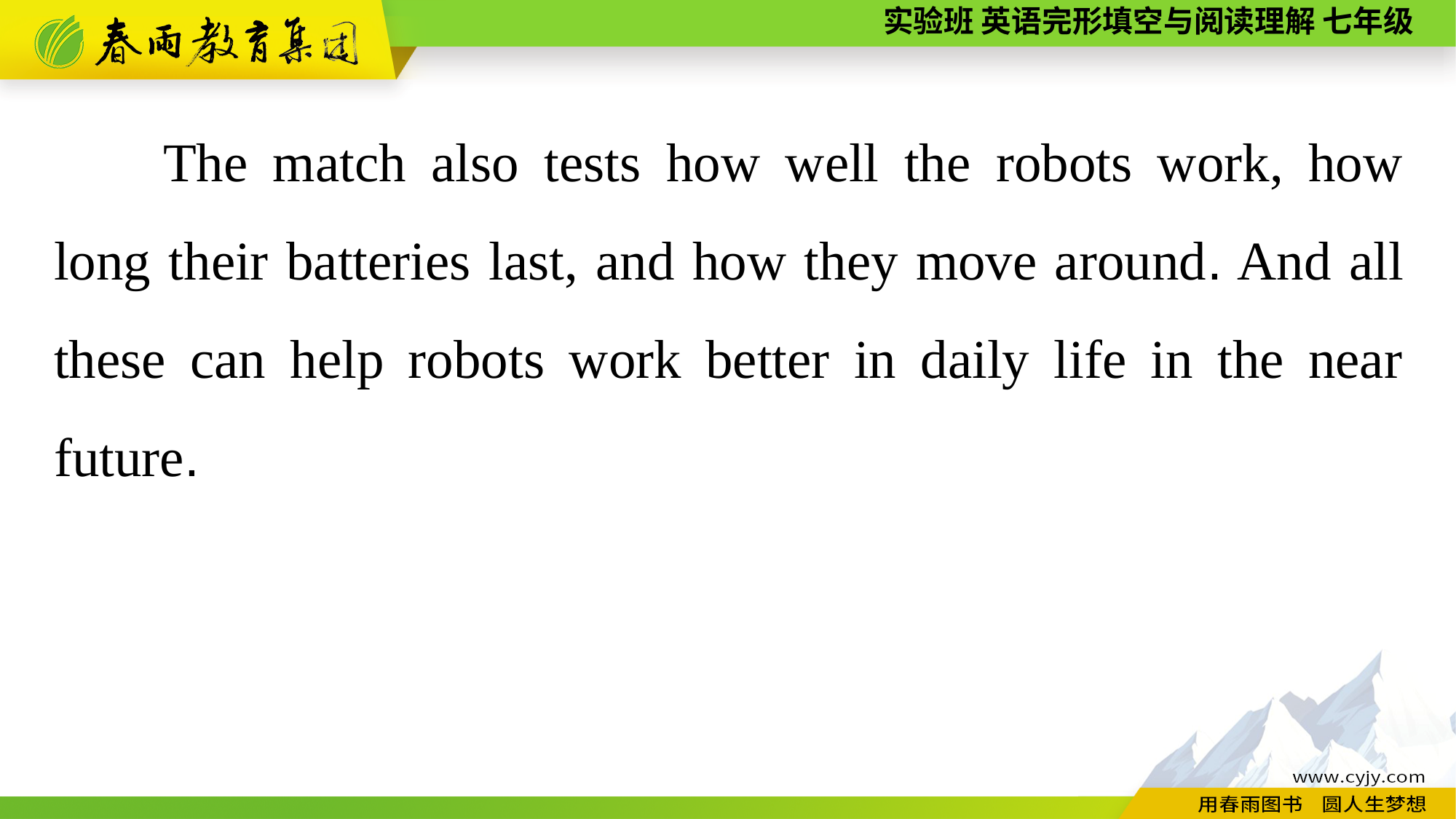

The match also tests how well the robots work, how long their batteries last, and how they move around. And all these can help robots work better in daily life in the near future.